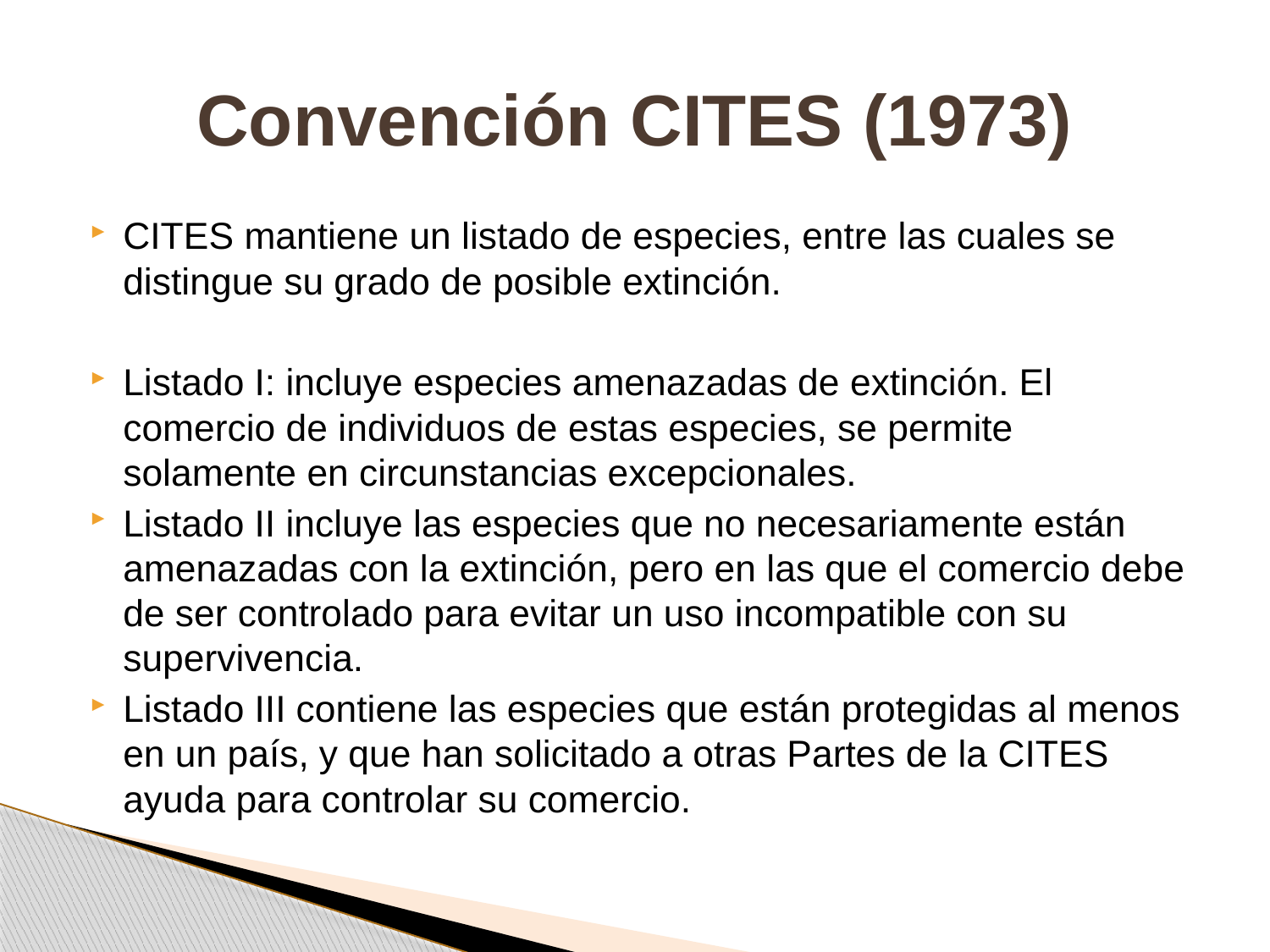

# Convención CITES (1973)
CITES mantiene un listado de especies, entre las cuales se distingue su grado de posible extinción.

Listado I: incluye especies amenazadas de extinción. El comercio de individuos de estas especies, se permite solamente en circunstancias excepcionales.
Listado II incluye las especies que no necesariamente están amenazadas con la extinción, pero en las que el comercio debe de ser controlado para evitar un uso incompatible con su supervivencia.
Listado III contiene las especies que están protegidas al menos en un país, y que han solicitado a otras Partes de la CITES ayuda para controlar su comercio.